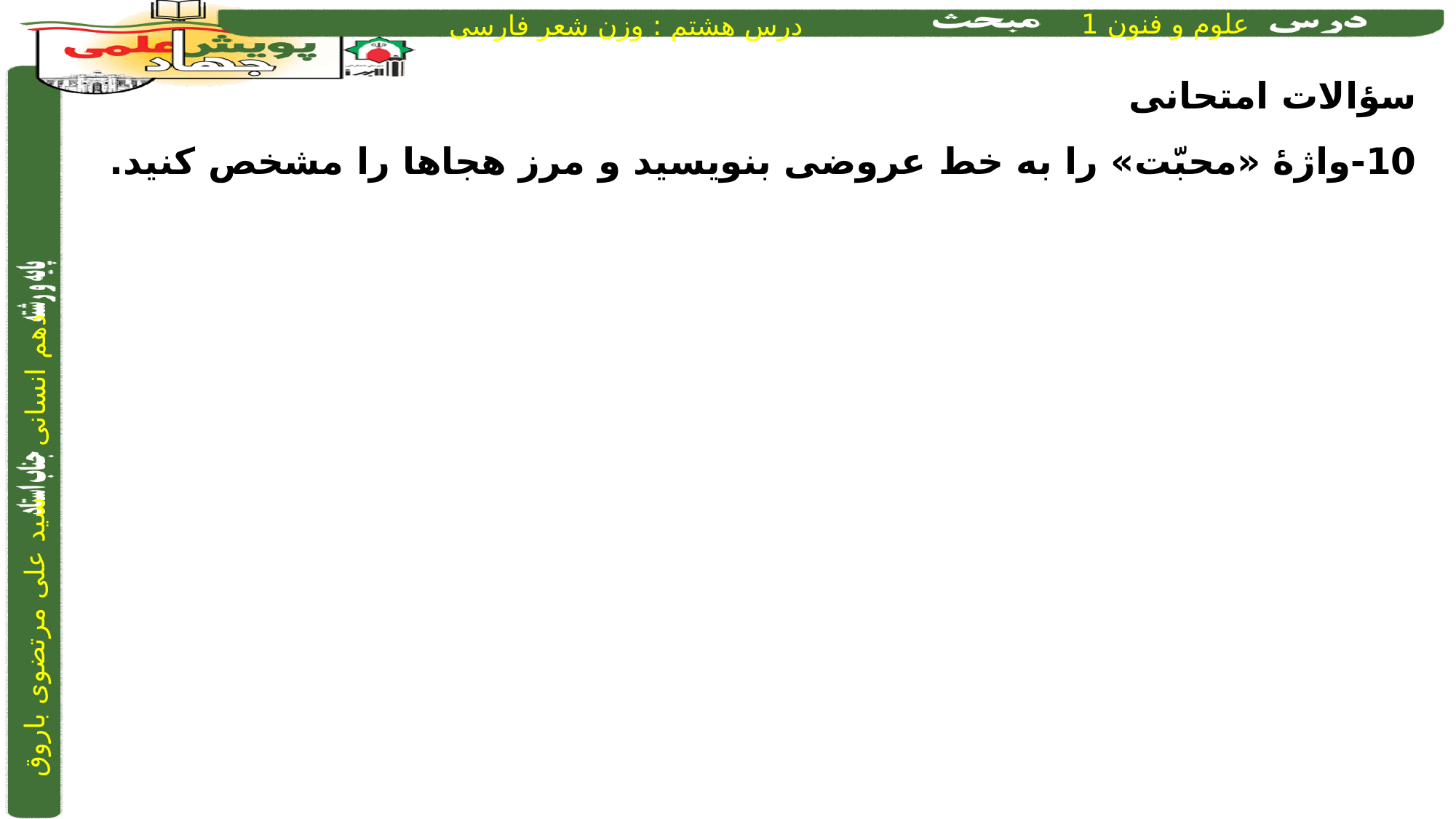

سؤالات امتحانی
10-واژۀ «محبّت» را به خط عروضی بنویسید و مرز هجاها را مشخص کنید.